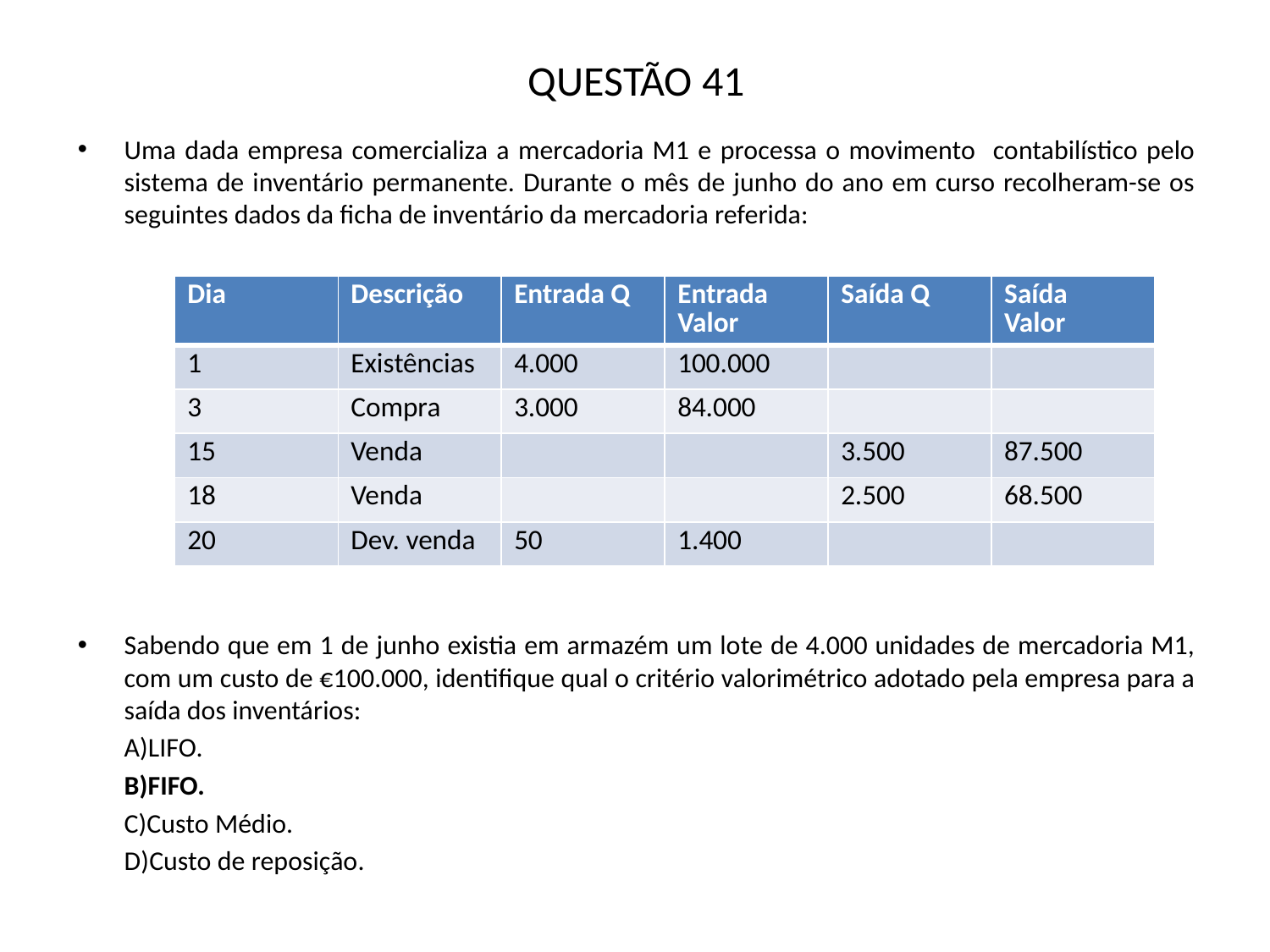

# QUESTÃO 41
Uma dada empresa comercializa a mercadoria M1 e processa o movimento  contabilístico pelo sistema de inventário permanente. Durante o mês de junho do ano em curso recolheram-se os seguintes dados da ficha de inventário da mercadoria referida:

Sabendo que em 1 de junho existia em armazém um lote de 4.000 unidades de mercadoria M1, com um custo de €100.000, identifique qual o critério valorimétrico adotado pela empresa para a saída dos inventários:
	A)LIFO.
	B)FIFO.
	C)Custo Médio.
	D)Custo de reposição.

| Dia | Descrição | Entrada Q | Entrada Valor | Saída Q | Saída Valor |
| --- | --- | --- | --- | --- | --- |
| 1 | Existências | 4.000 | 100.000 |  |  |
| 3 | Compra | 3.000 | 84.000 |  |  |
| 15 | Venda |  |  | 3.500 | 87.500 |
| 18 | Venda |  |  | 2.500 | 68.500 |
| 20 | Dev. venda | 50 | 1.400 |  |  |